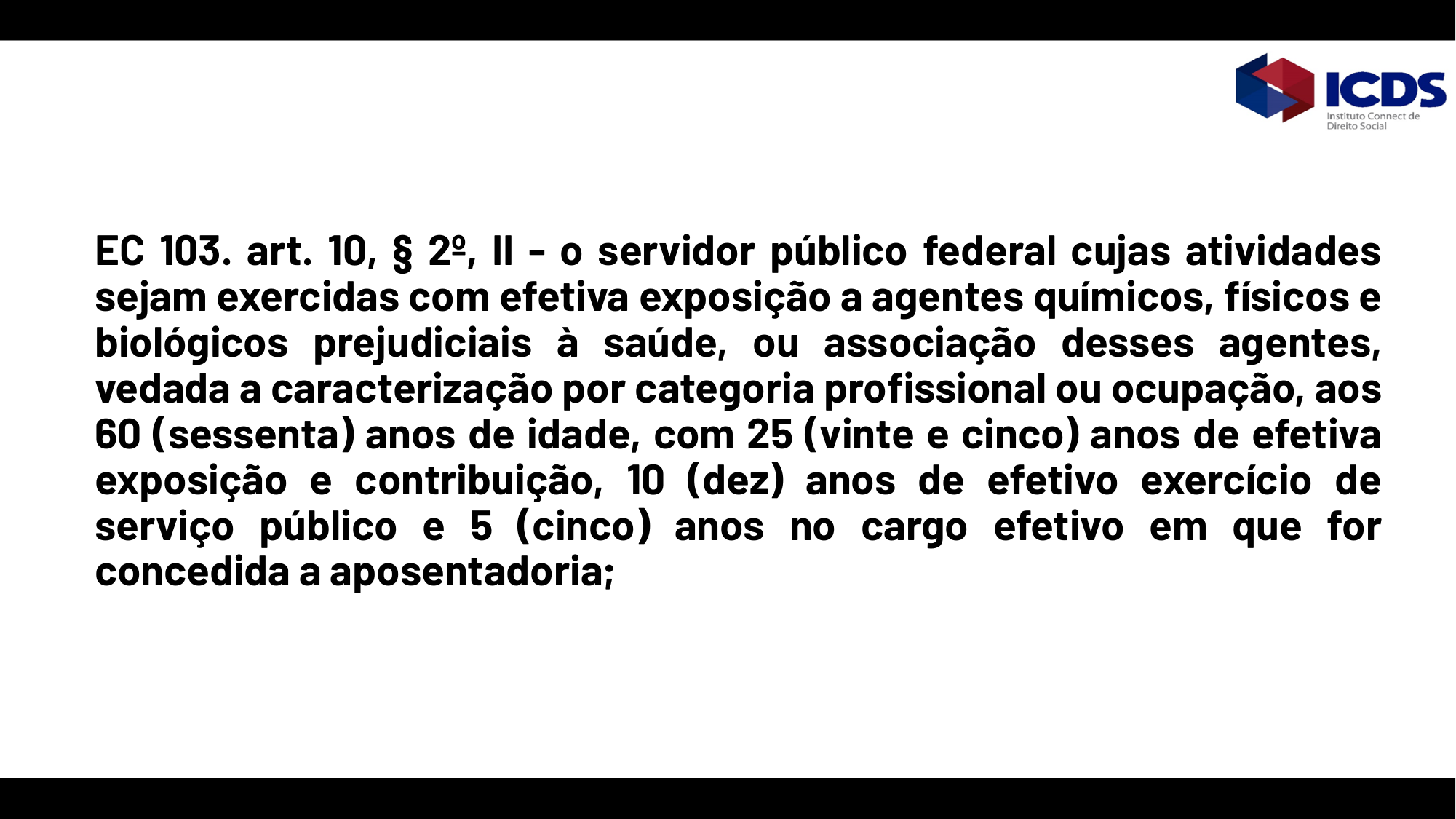

EC 103. art. 10, § 2º, II - o servidor público federal cujas atividades sejam exercidas com efetiva exposição a agentes químicos, físicos e biológicos prejudiciais à saúde, ou associação desses agentes, vedada a caracterização por categoria profissional ou ocupação, aos 60 (sessenta) anos de idade, com 25 (vinte e cinco) anos de efetiva exposição e contribuição, 10 (dez) anos de efetivo exercício de serviço público e 5 (cinco) anos no cargo efetivo em que for concedida a aposentadoria;